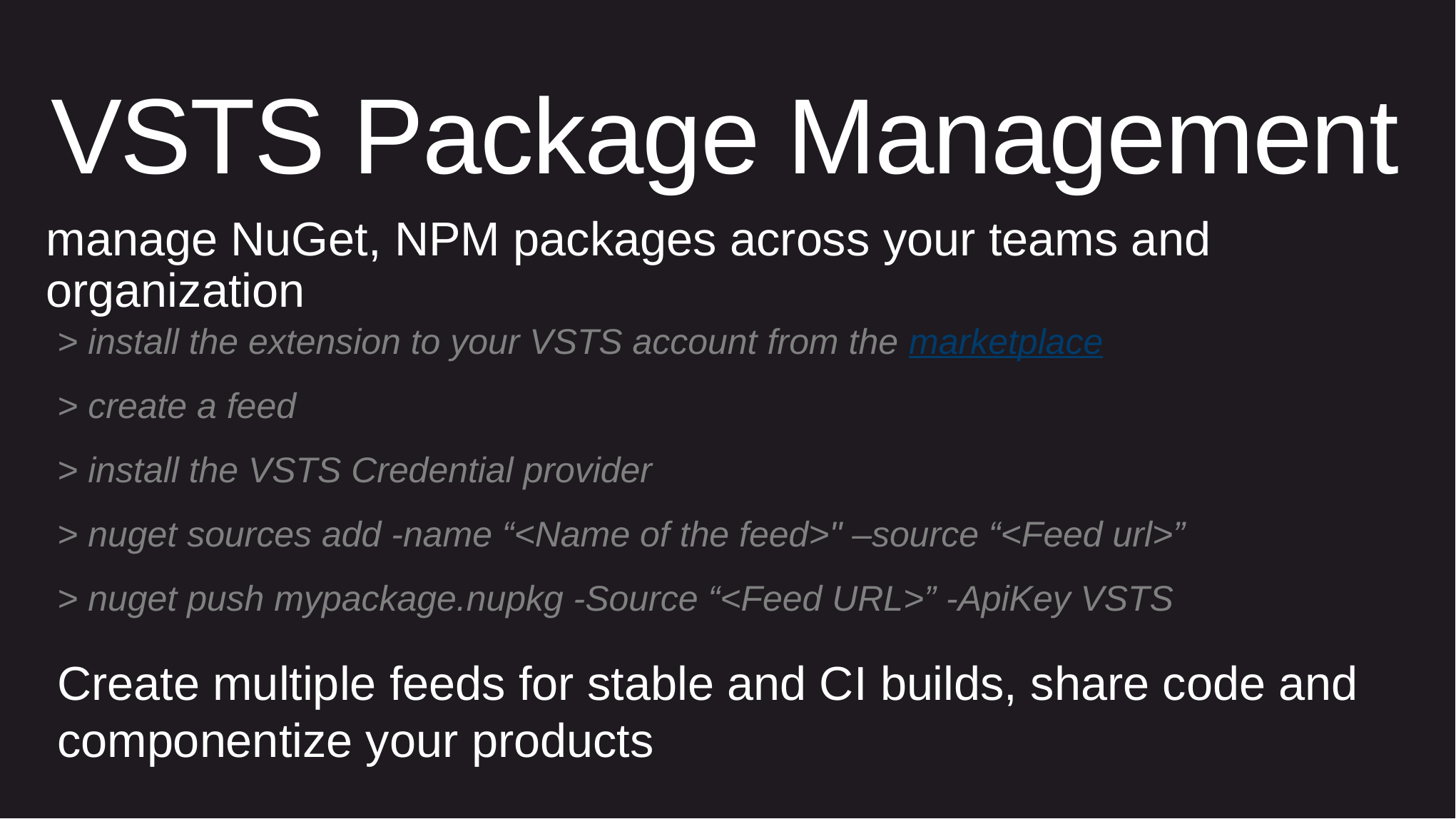

# VSTS Package Management
manage NuGet, NPM packages across your teams and organization
> install the extension to your VSTS account from the marketplace

> create a feed

> install the VSTS Credential provider

> nuget sources add -name “<Name of the feed>" –source “<Feed url>”

> nuget push mypackage.nupkg -Source “<Feed URL>” -ApiKey VSTS
Create multiple feeds for stable and CI builds, share code and componentize your products